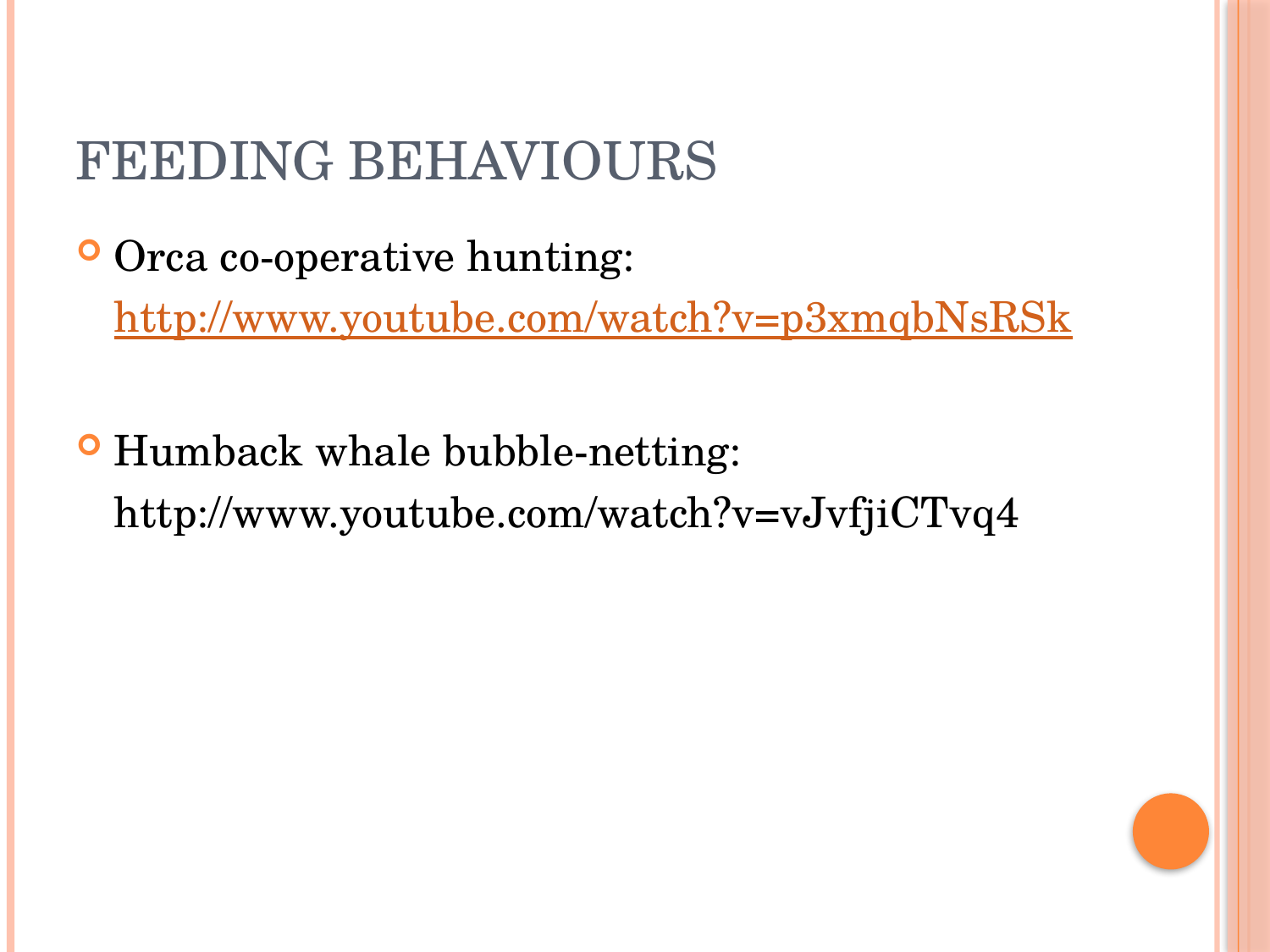

# Feeding Behaviours
Orca co-operative hunting:
	http://www.youtube.com/watch?v=p3xmqbNsRSk

Humback whale bubble-netting:
	http://www.youtube.com/watch?v=vJvfjiCTvq4